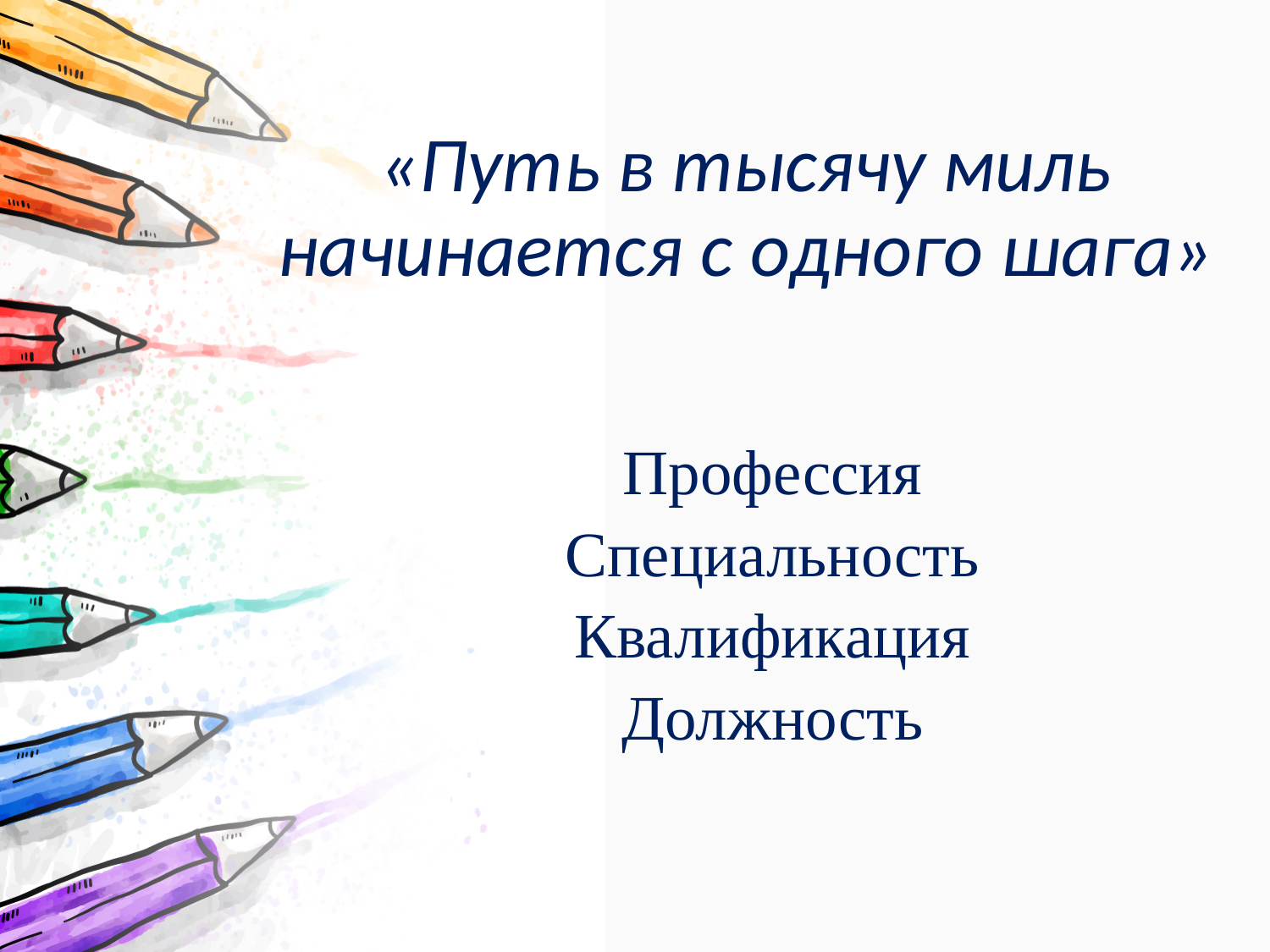

# «Путь в тысячу миль начинается с одного шага»
Профессия
Специальность
Квалификация
Должность